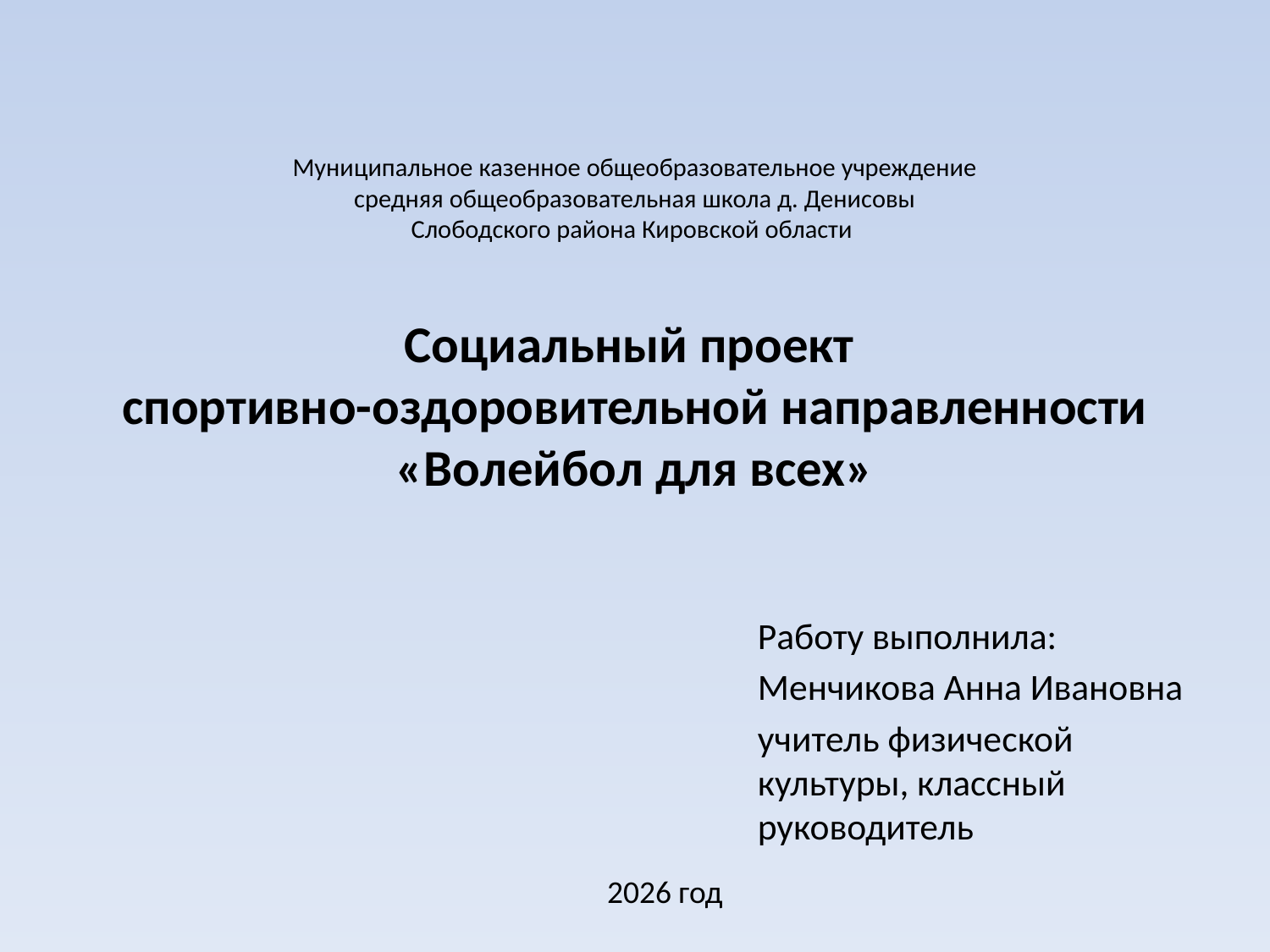

# Муниципальное казенное общеобразовательное учреждение средняя общеобразовательная школа д. Денисовы Слободского района Кировской области Социальный проект спортивно-оздоровительной направленности «Волейбол для всех»
Работу выполнила:
Менчикова Анна Ивановна
учитель физической культуры, классный руководитель

2026 год